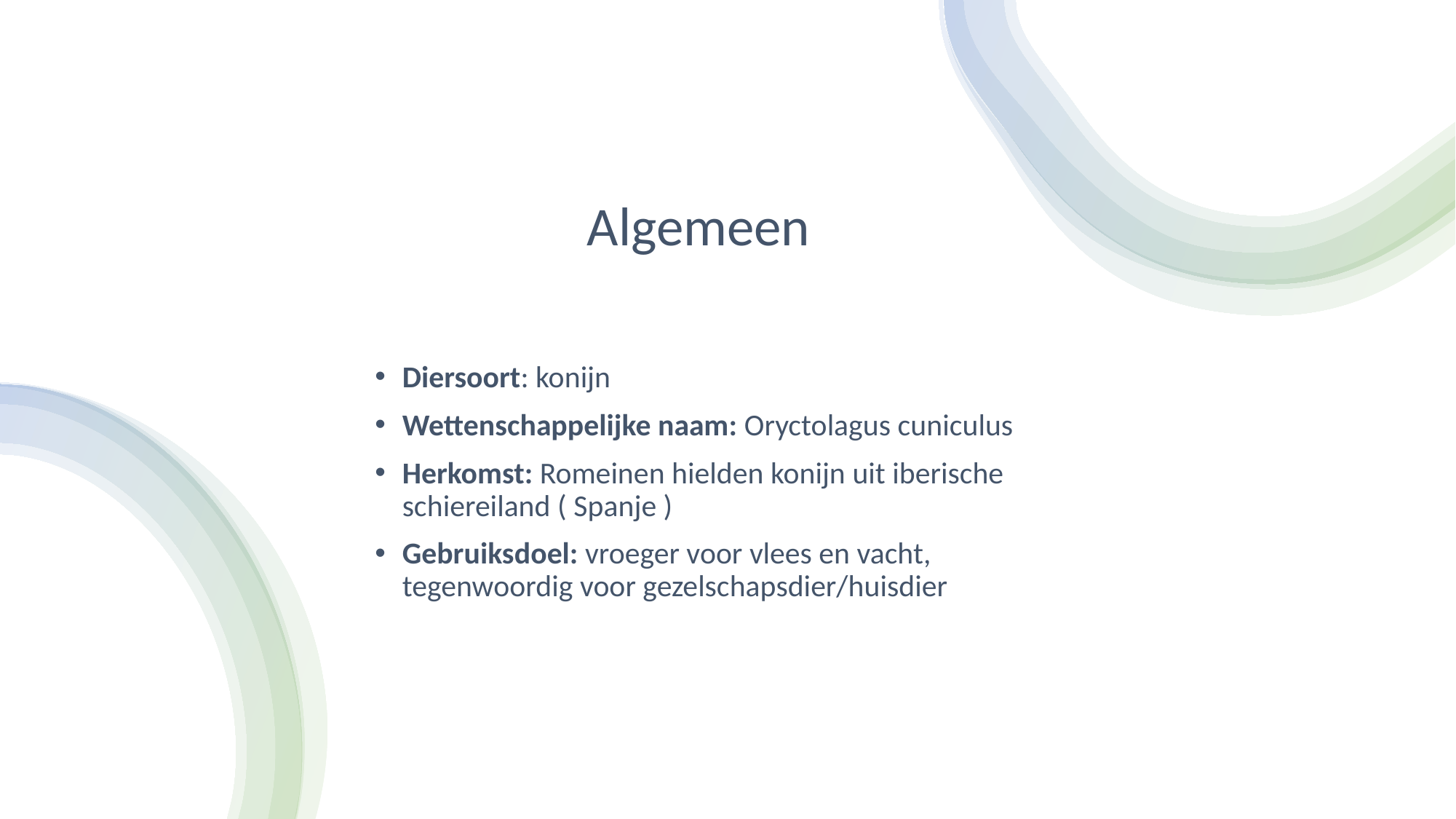

# Algemeen
Diersoort: konijn
Wettenschappelijke naam: Oryctolagus cuniculus
Herkomst: Romeinen hielden konijn uit iberische schiereiland ( Spanje )
Gebruiksdoel: vroeger voor vlees en vacht, tegenwoordig voor gezelschapsdier/huisdier